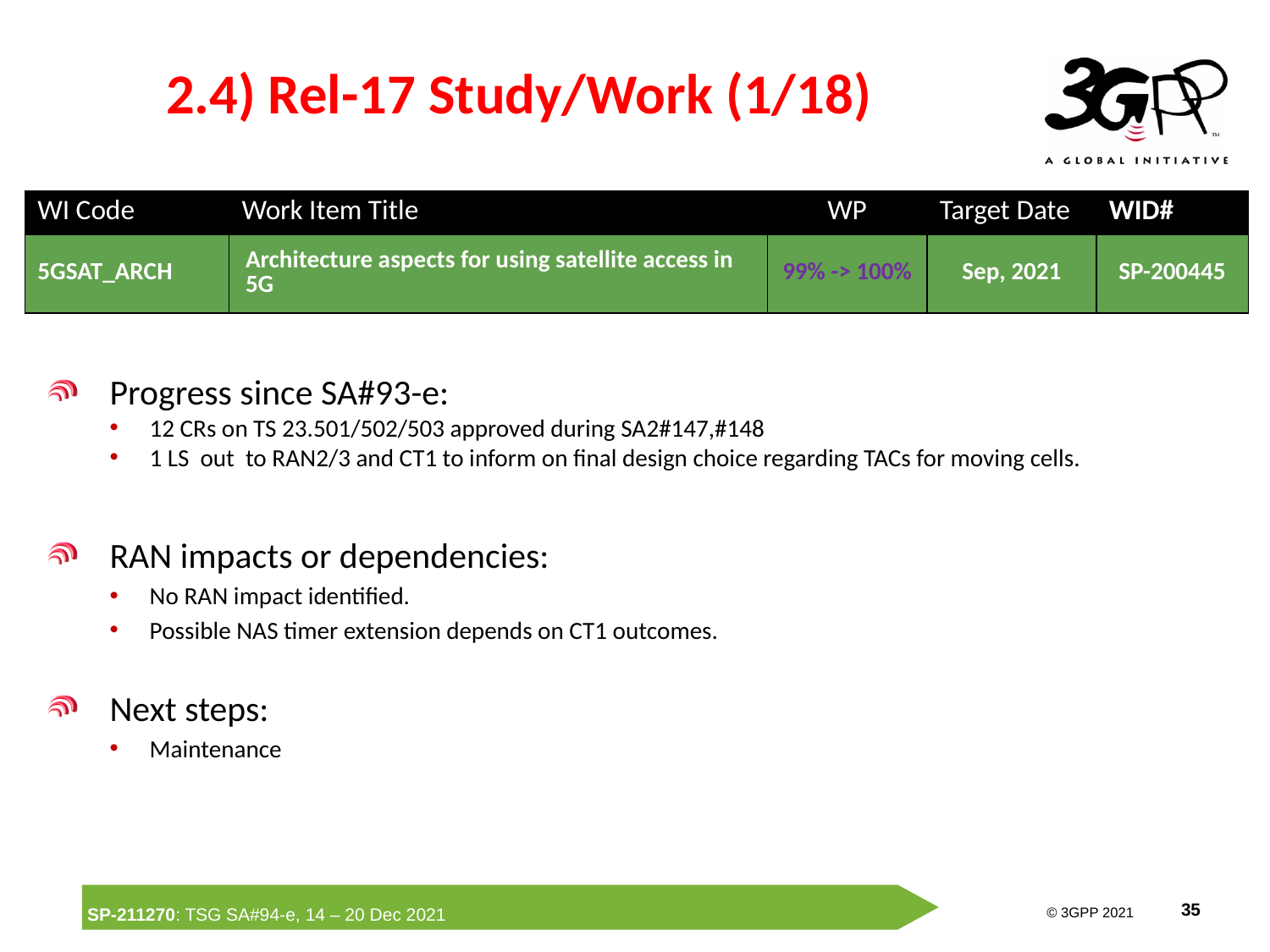

# 2.4) Rel-17 Study/Work (1/18)
| WI Code | Work Item Title | WP | Target Date | WID# |
| --- | --- | --- | --- | --- |
| 5GSAT\_ARCH | Architecture aspects for using satellite access in 5G | 99% -> 100% | Sep, 2021 | SP-200445 |
Progress since SA#93-e:
12 CRs on TS 23.501/502/503 approved during SA2#147,#148
1 LS  out  to RAN2/3 and CT1 to inform on final design choice regarding TACs for moving cells.

RAN impacts or dependencies:
No RAN impact identified.
Possible NAS timer extension depends on CT1 outcomes.

Next steps:
Maintenance